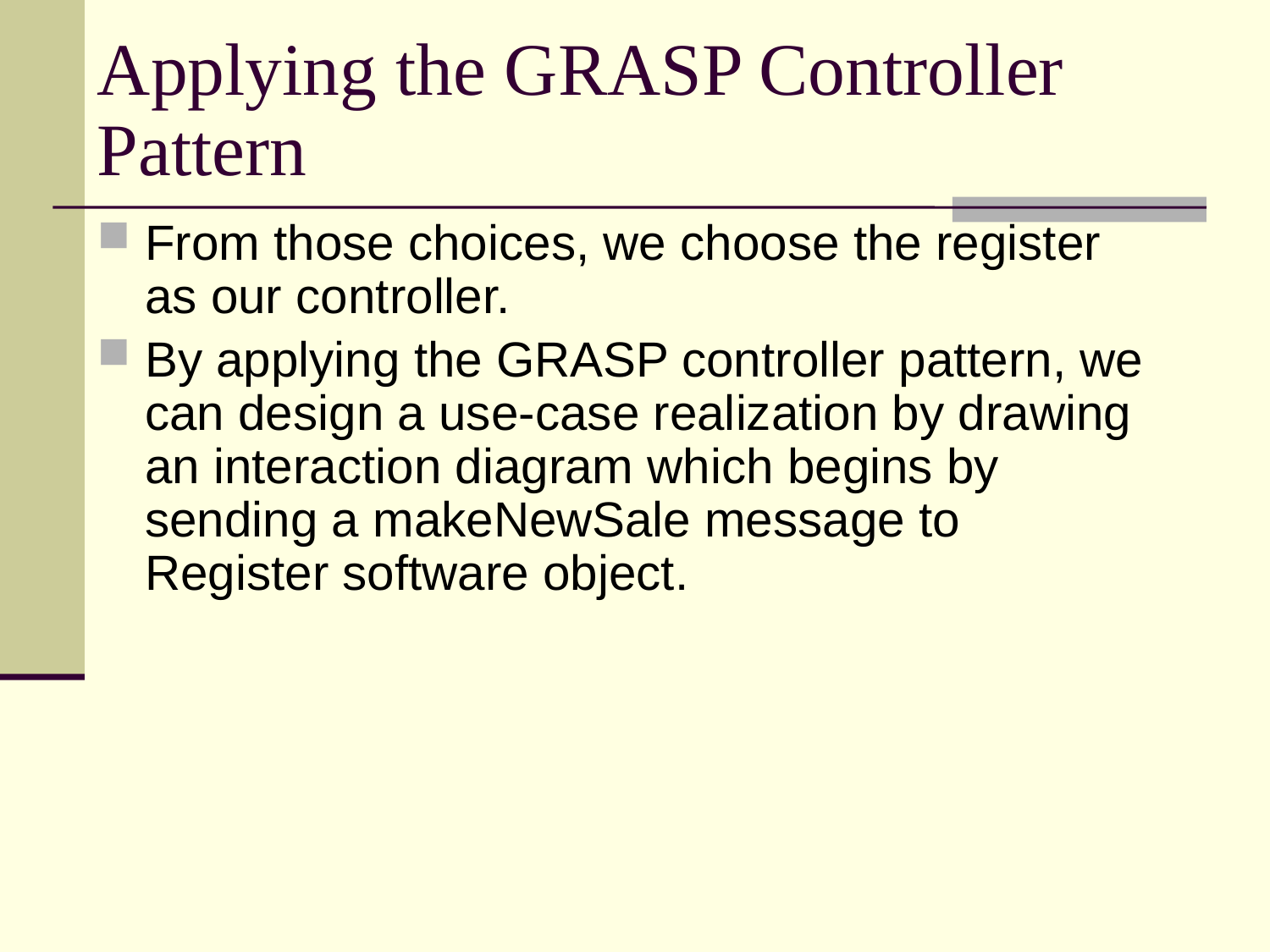

# Applying the GRASP Controller Pattern
From those choices, we choose the register as our controller.
By applying the GRASP controller pattern, we can design a use-case realization by drawing an interaction diagram which begins by sending a makeNewSale message to Register software object.